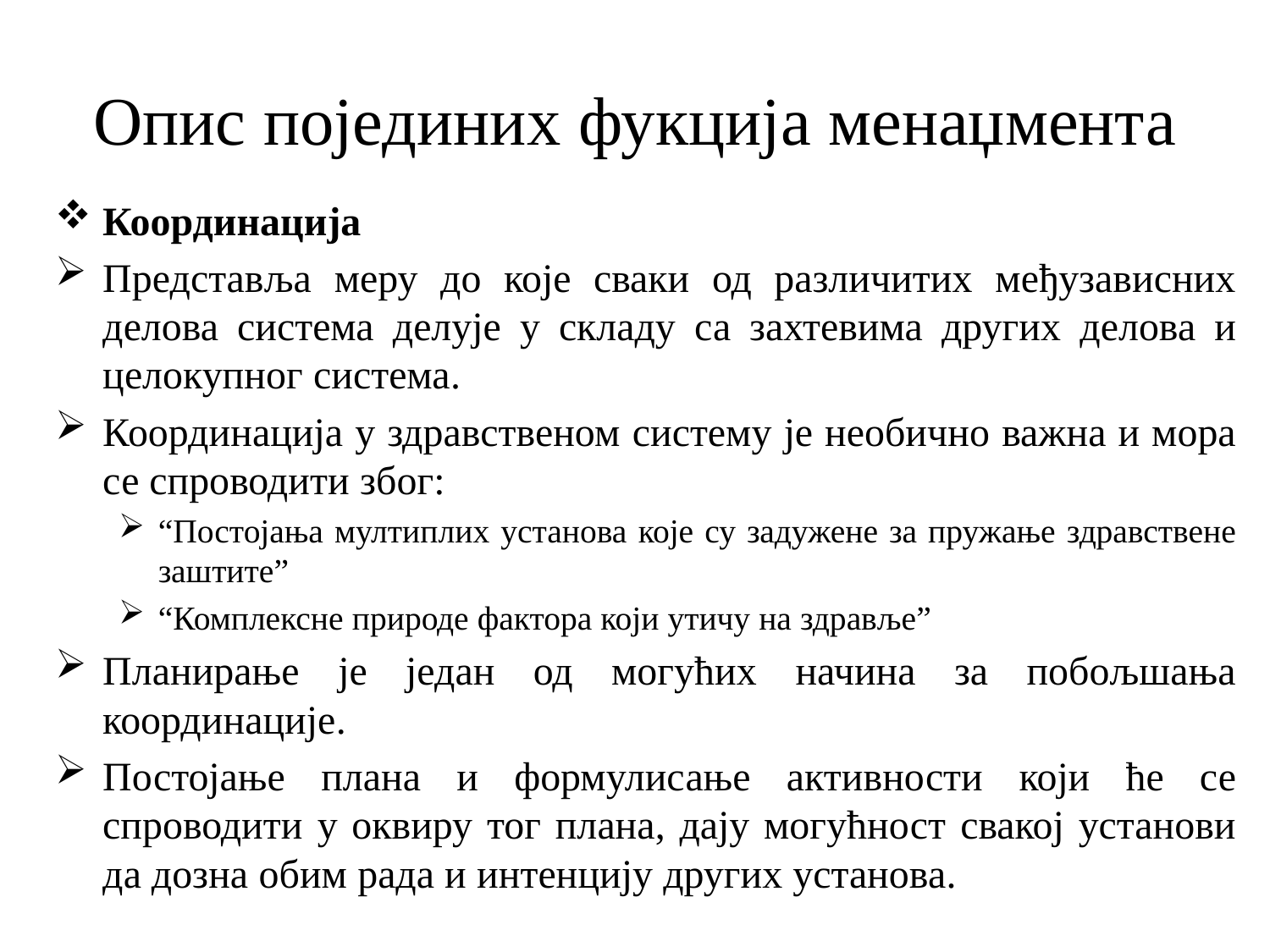

# Опис појединих фукција менаџмента
Координација
Представља меру до које сваки од различитих међузависних делова система делује у складу са захтевима других делова и целокупног система.
Координација у здравственом систему је необично важна и мора се спроводити због:
“Постојања мултиплих установа које су задужене за пружање здравствене заштите”
“Комплексне природе фактора који утичу на здравље”
Планирање је један од могућих начина за побољшања координације.
Постојање плана и формулисање активности који ће се спроводити у оквиру тог плана, дају могућност свакој установи да дозна обим рада и интенцију других установа.